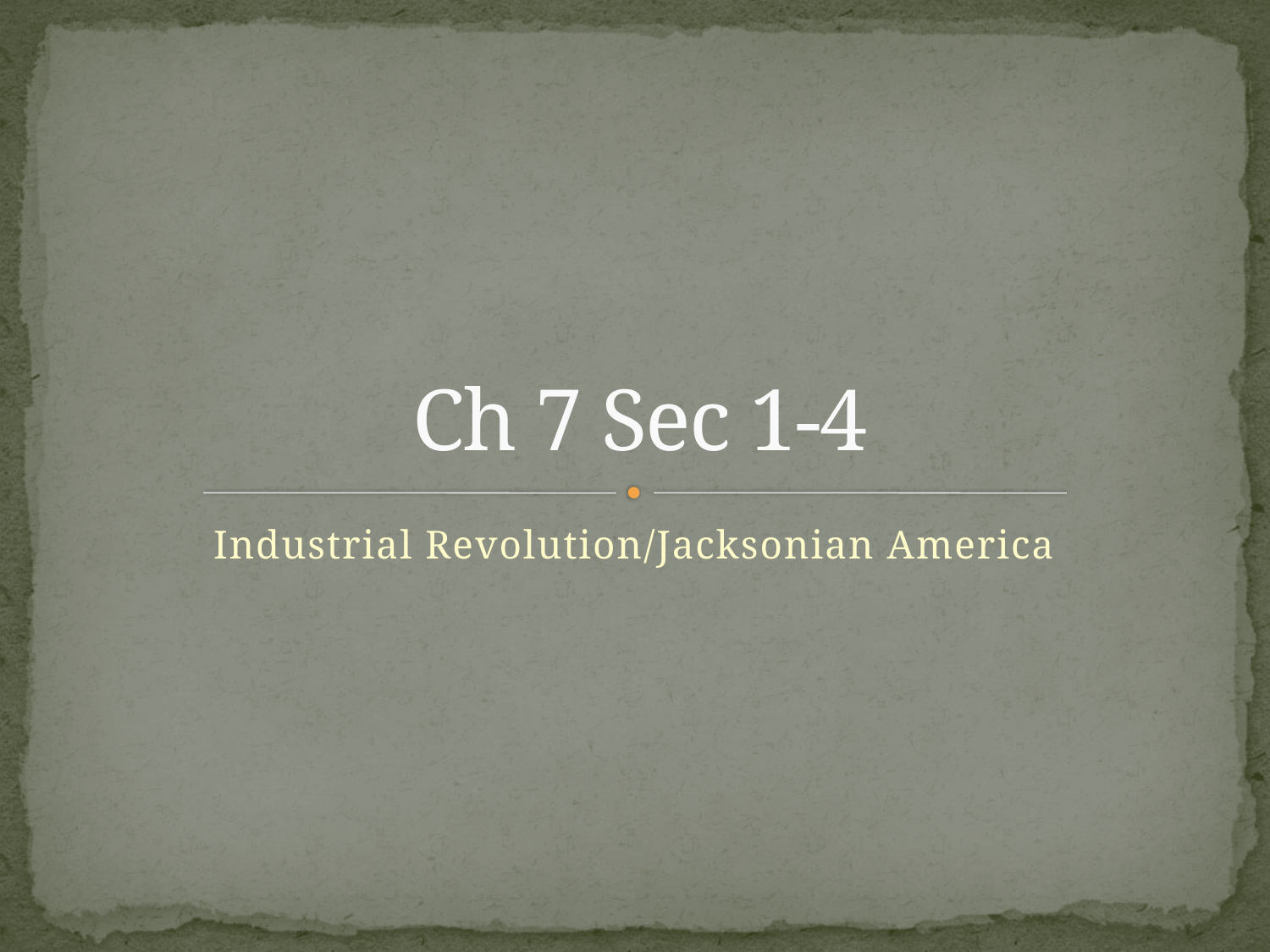

# Ch 7 Sec 1-4
Industrial Revolution/Jacksonian America